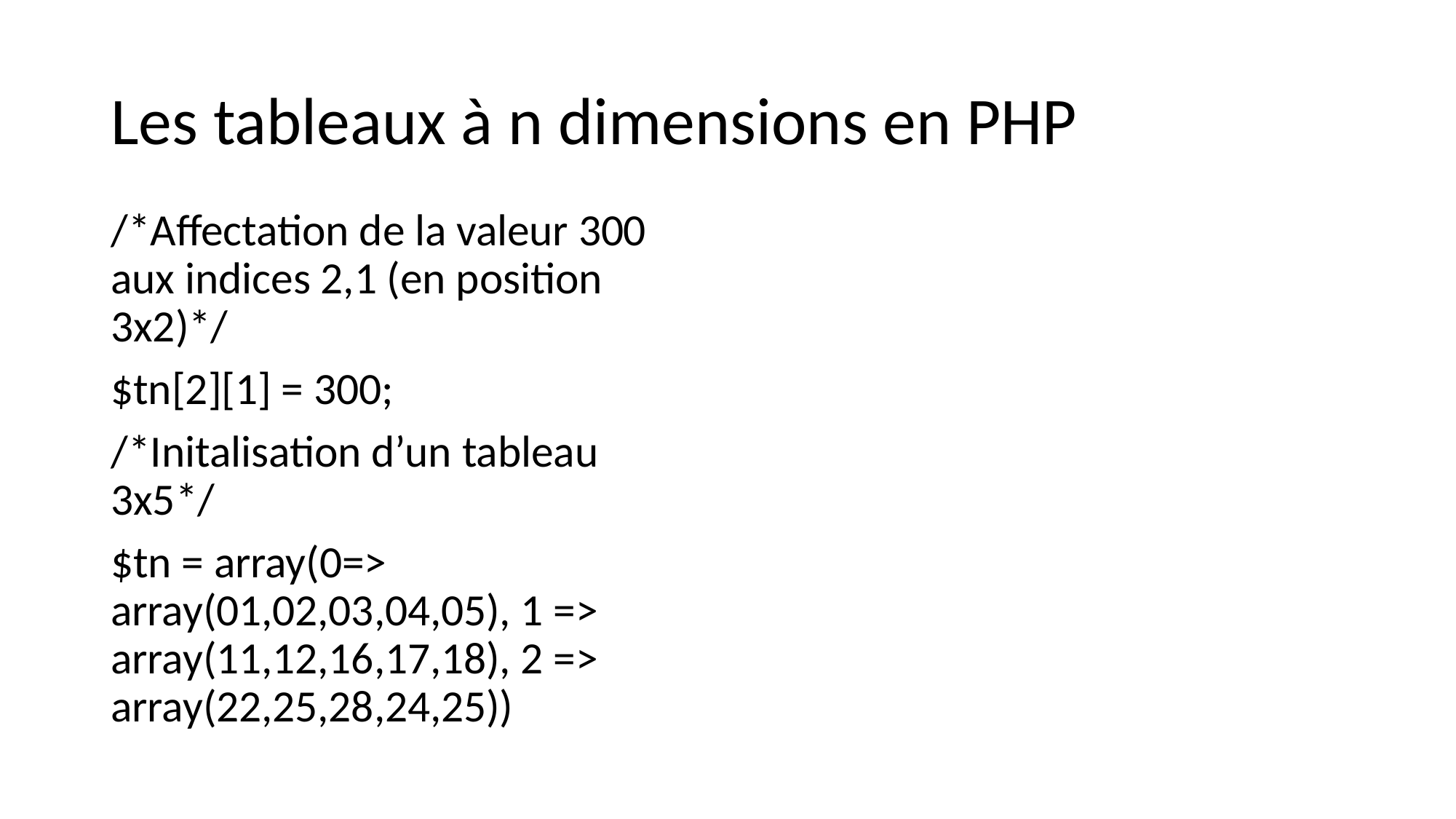

# Les tableaux à n dimensions en PHP
/*Affectation de la valeur 300 aux indices 2,1 (en position 3x2)*/
$tn[2][1] = 300;
/*Initalisation d’un tableau 3x5*/
$tn = array(0=> array(01,02,03,04,05), 1 => array(11,12,16,17,18), 2 => array(22,25,28,24,25))